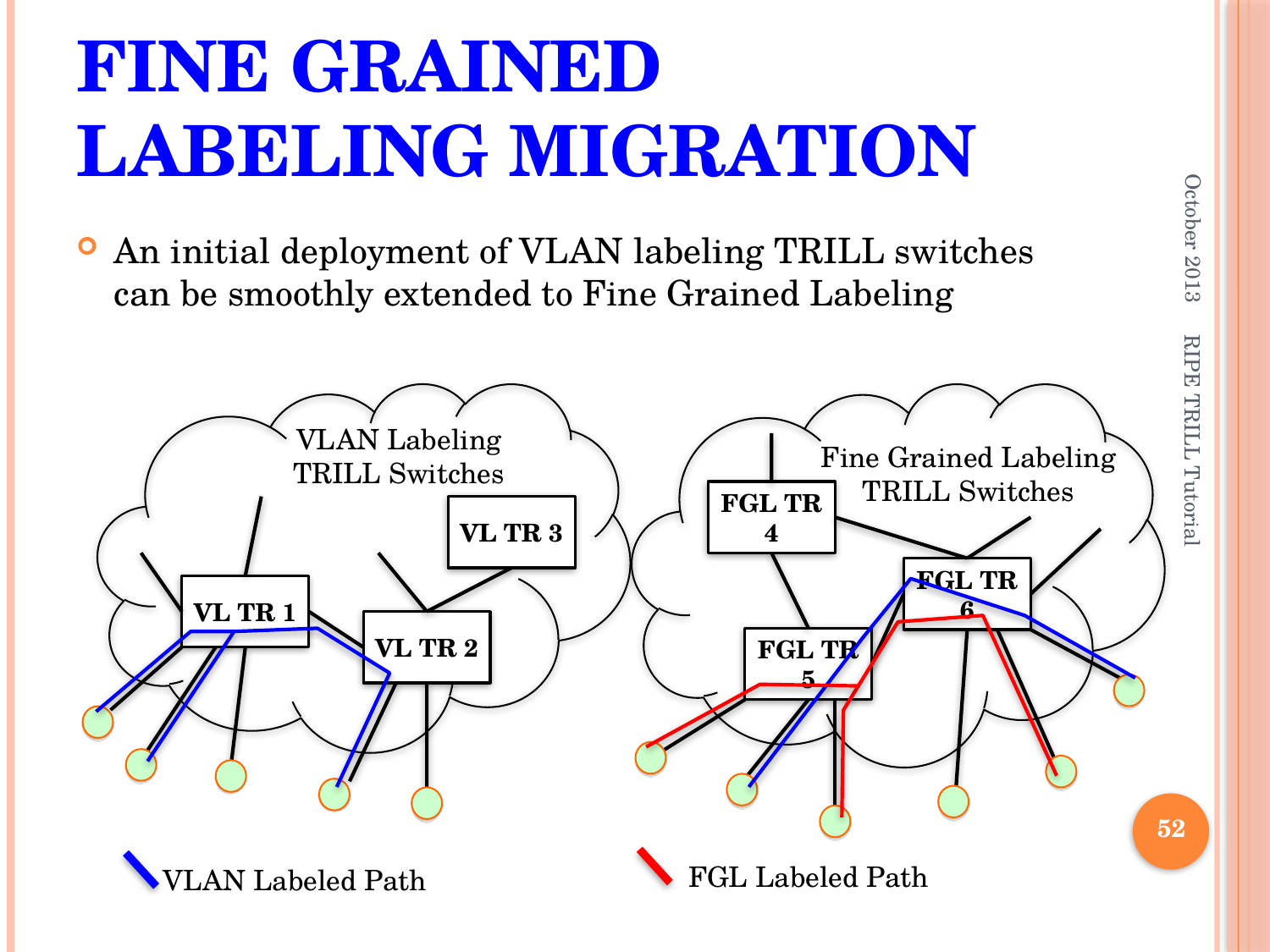

# Fine Grained Labeling Migration
October 2013
An initial deployment of VLAN labeling TRILL switches can be smoothly extended to Fine Grained Labeling

VLAN Labeling TRILL Switches
VL TR 3
VL TR 1
VL TR 2

VLAN Labeled Path

Fine Grained Labeling TRILL Switches
FGL TR 4
FGL TR 6

FGL TR 5

FGL Labeled Path
RIPE TRILL Tutorial
52